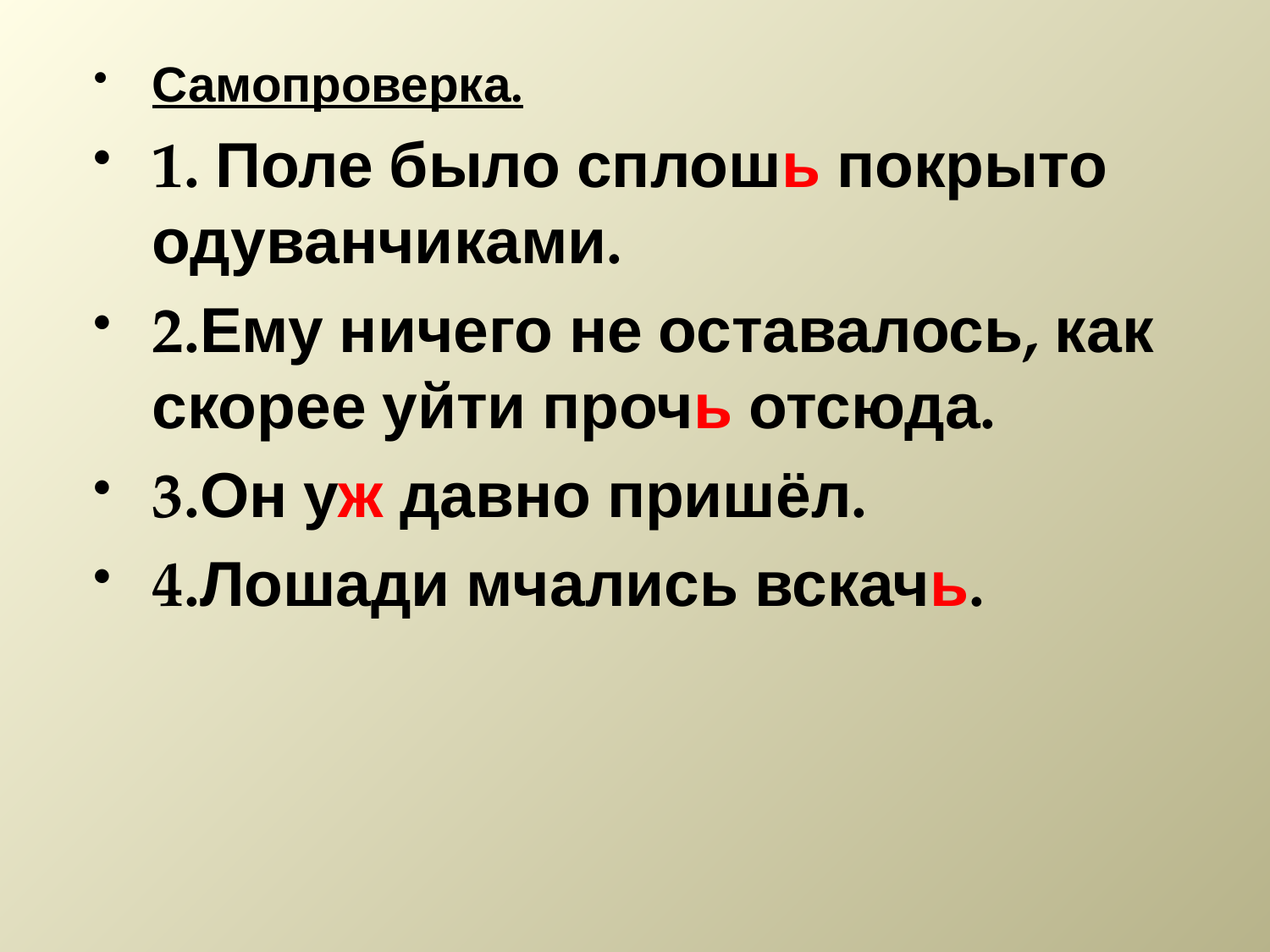

#
Самопроверка.
1. Поле было сплошь покрыто одуванчиками.
2.Ему ничего не оставалось, как скорее уйти прочь отсюда.
3.Он уж давно пришёл.
4.Лошади мчались вскачь.